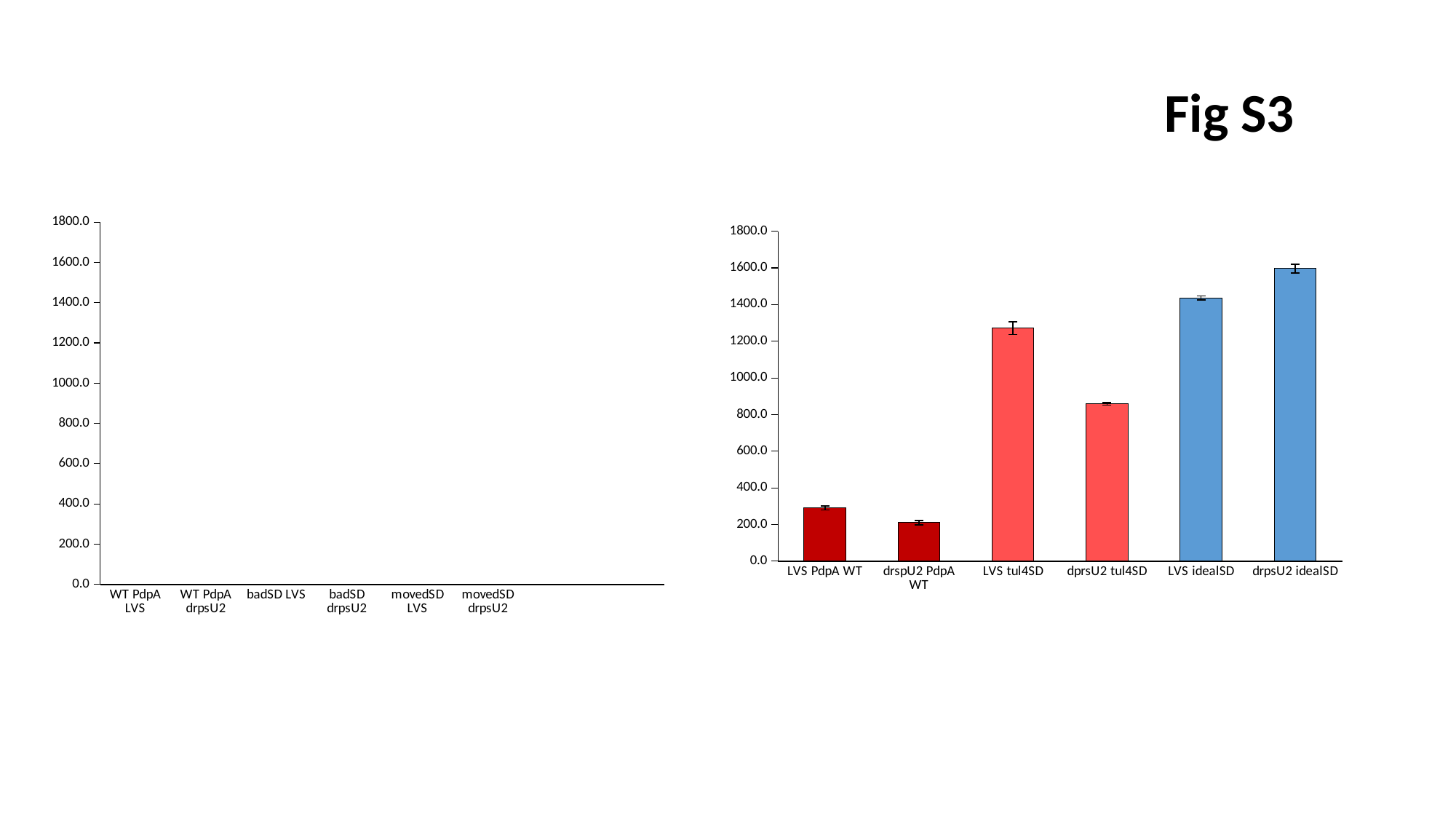

Fig S3

### Chart

| Category |  |
|---|---|
| WT PdpA LVS | 265.3033501991835 |
| WT PdpA drpsU2 | 157.78142588788953 |
| badSD LVS | 86.23756419497683 |
| badSD drpsU2 | 60.379502198851014 |
| movedSD LVS | 74.15807389789849 |
| movedSD drpsU2 | 89.1303730602475 |

### Chart

| Category |  |
|---|---|
| LVS PdpA WT | 290.1922405598876 |
| drspU2 PdpA WT | 210.0875271197176 |
| LVS tul4SD | 1271.3685724801585 |
| dprsU2 tul4SD | 858.0808493423393 |
| LVS idealSD | 1436.0760859524955 |
| drpsU2 idealSD | 1596.0542780874187 |